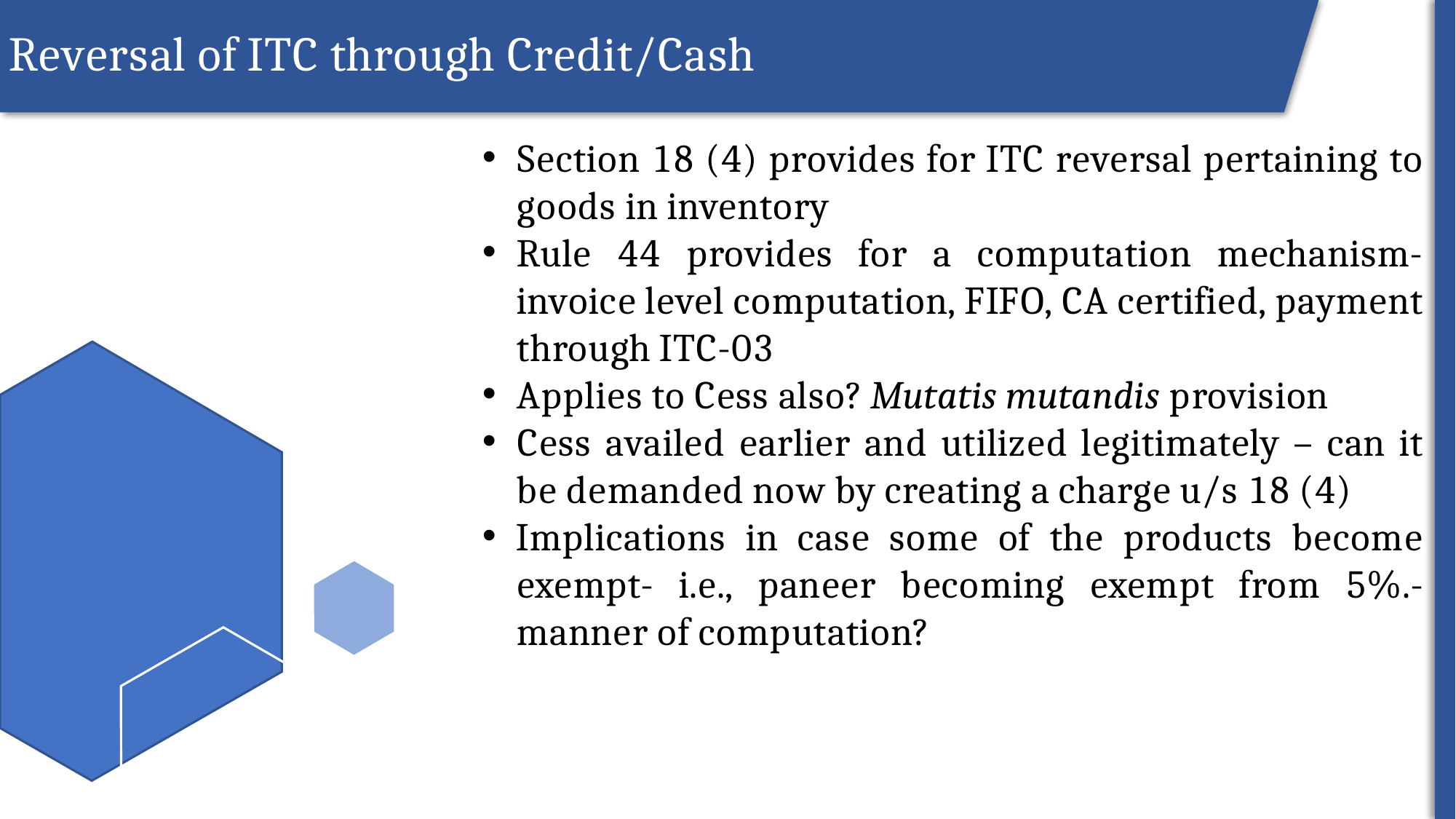

Reversal of ITC through Credit/Cash
Section 18 (4) provides for ITC reversal pertaining to goods in inventory
Rule 44 provides for a computation mechanism- invoice level computation, FIFO, CA certified, payment through ITC-03
Applies to Cess also? Mutatis mutandis provision
Cess availed earlier and utilized legitimately – can it be demanded now by creating a charge u/s 18 (4)
Implications in case some of the products become exempt- i.e., paneer becoming exempt from 5%.- manner of computation?
ROI
30